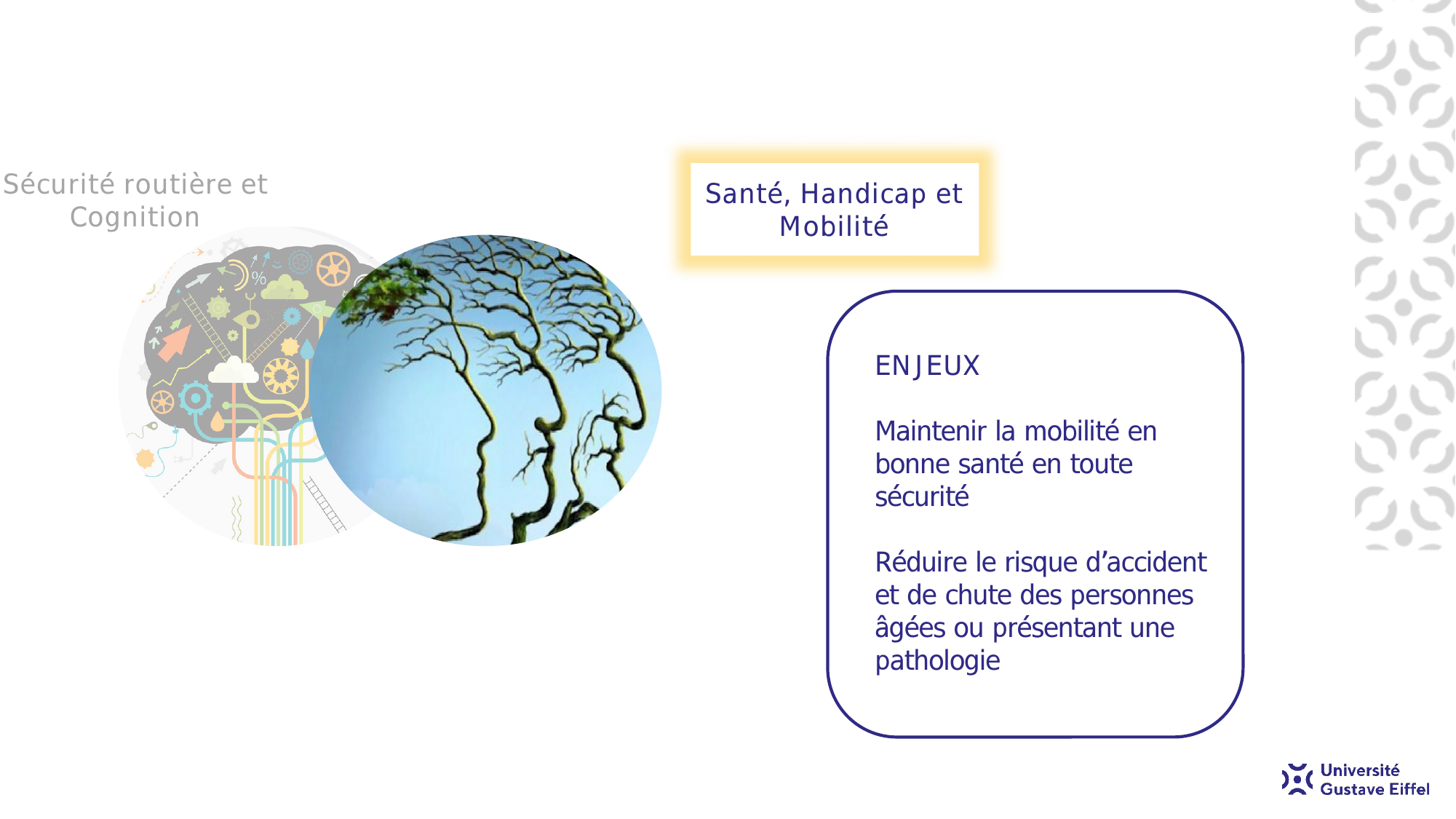

Sécurité routière et Cognition
Santé, Handicap et Mobilité

Enjeux

Maintenir la mobilité en bonne santé en toute sécurité

Réduire le risque d’accident et de chute des personnes âgées ou présentant une pathologie